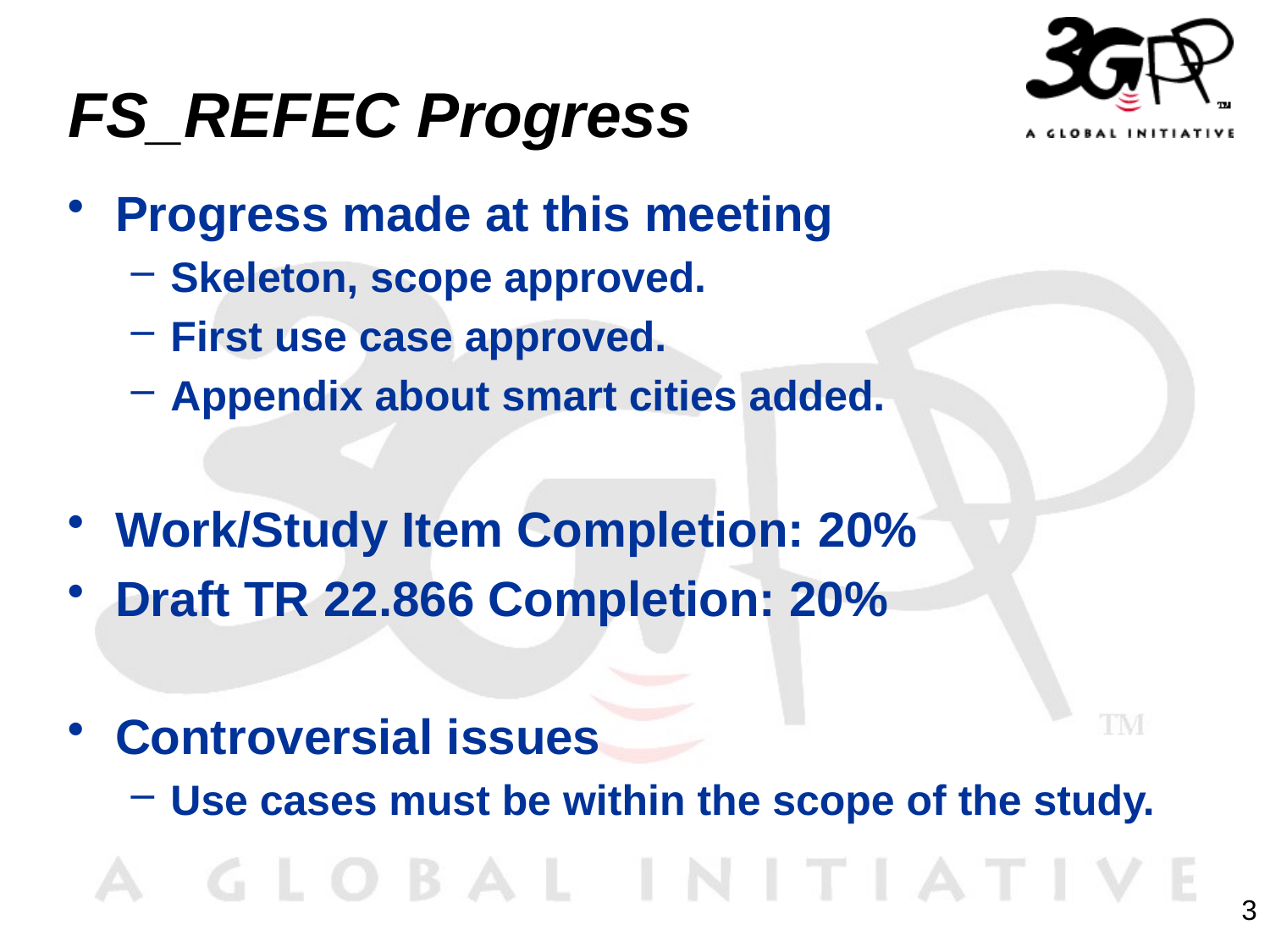

# FS_REFEC Progress
Progress made at this meeting
Skeleton, scope approved.
First use case approved.
Appendix about smart cities added.

Work/Study Item Completion: 20%
Draft TR 22.866 Completion: 20%

Controversial issues
Use cases must be within the scope of the study.
3